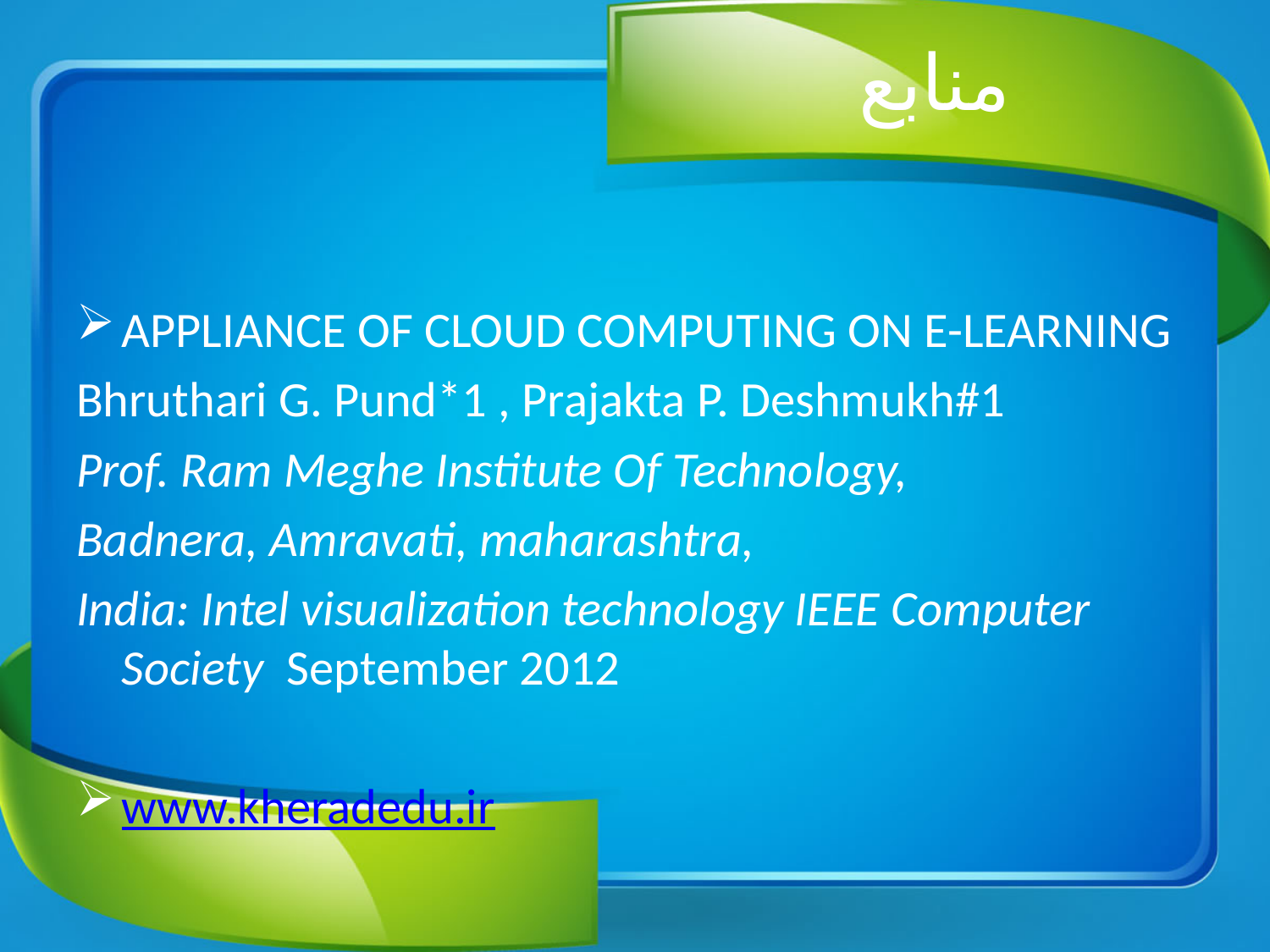

# منابع

APPLIANCE OF CLOUD COMPUTING ON E-LEARNING
Bhruthari G. Pund*1 , Prajakta P. Deshmukh#1
Prof. Ram Meghe Institute Of Technology,
Badnera, Amravati, maharashtra,
India: Intel visualization technology IEEE Computer Society  September 2012

www.kheradedu.ir